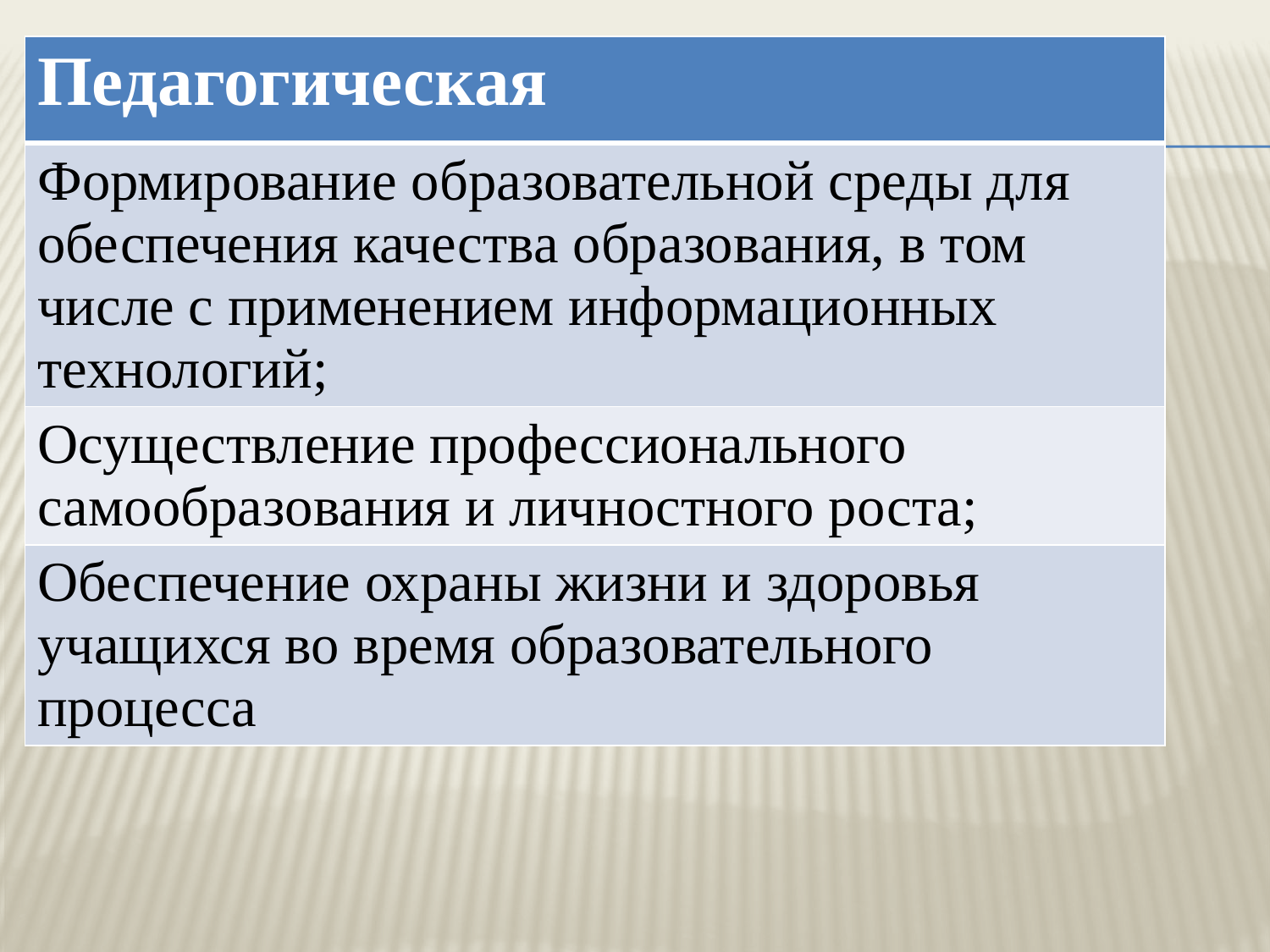

| Педагогическая |
| --- |
| Формирование образовательной среды для обеспечения качества образования, в том числе с применением информационных технологий; |
| Осуществление профессионального самообразования и личностного роста; |
| Обеспечение охраны жизни и здоровья учащихся во время образовательного процесса |